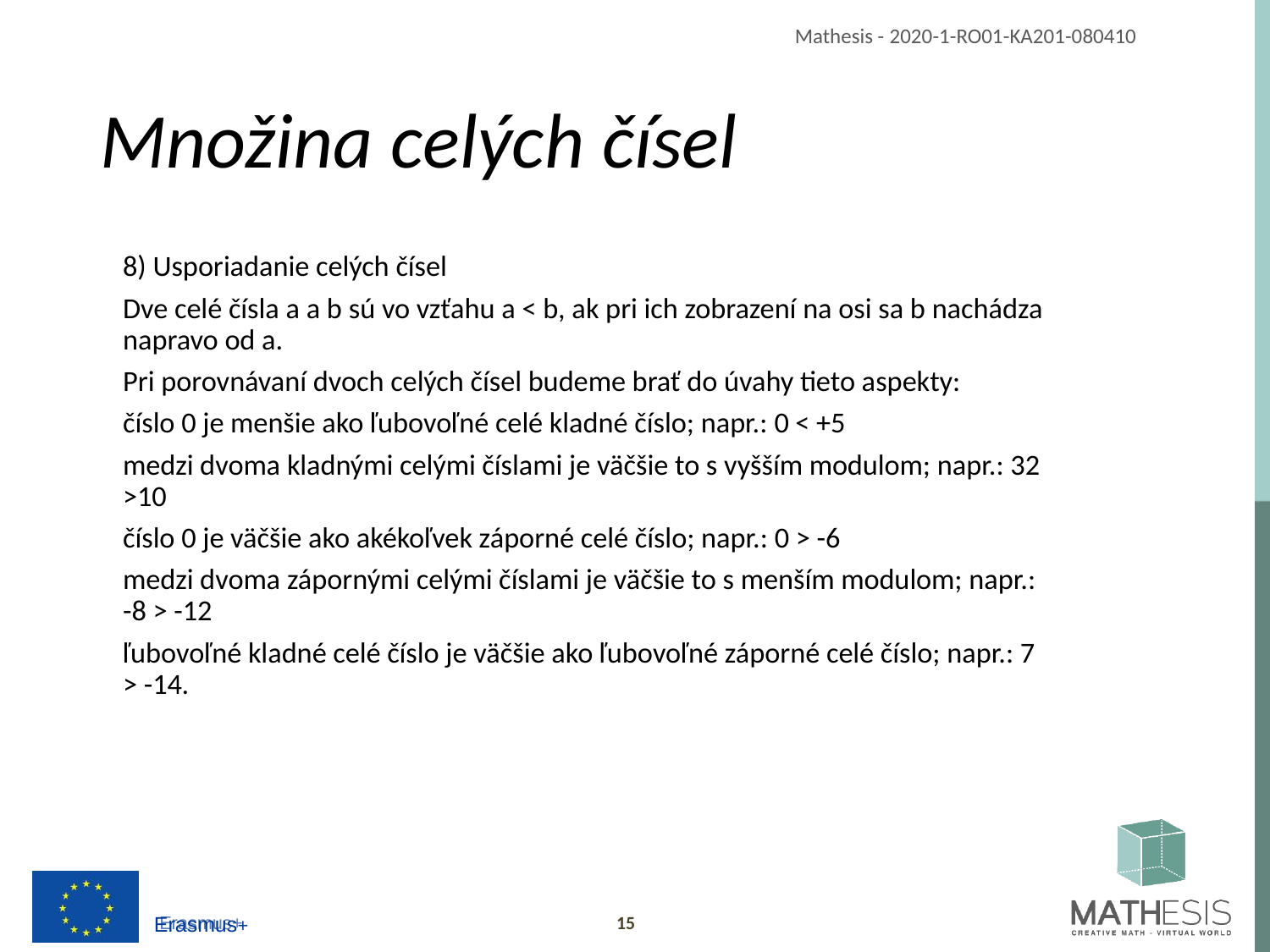

# Množina celých čísel
8) Usporiadanie celých čísel
Dve celé čísla a a b sú vo vzťahu a < b, ak pri ich zobrazení na osi sa b nachádza napravo od a.
Pri porovnávaní dvoch celých čísel budeme brať do úvahy tieto aspekty:
číslo 0 je menšie ako ľubovoľné celé kladné číslo; napr.: 0 < +5
medzi dvoma kladnými celými číslami je väčšie to s vyšším modulom; napr.: 32 >10
číslo 0 je väčšie ako akékoľvek záporné celé číslo; napr.: 0 > -6
medzi dvoma zápornými celými číslami je väčšie to s menším modulom; napr.: -8 > -12
ľubovoľné kladné celé číslo je väčšie ako ľubovoľné záporné celé číslo; napr.: 7 > -14.